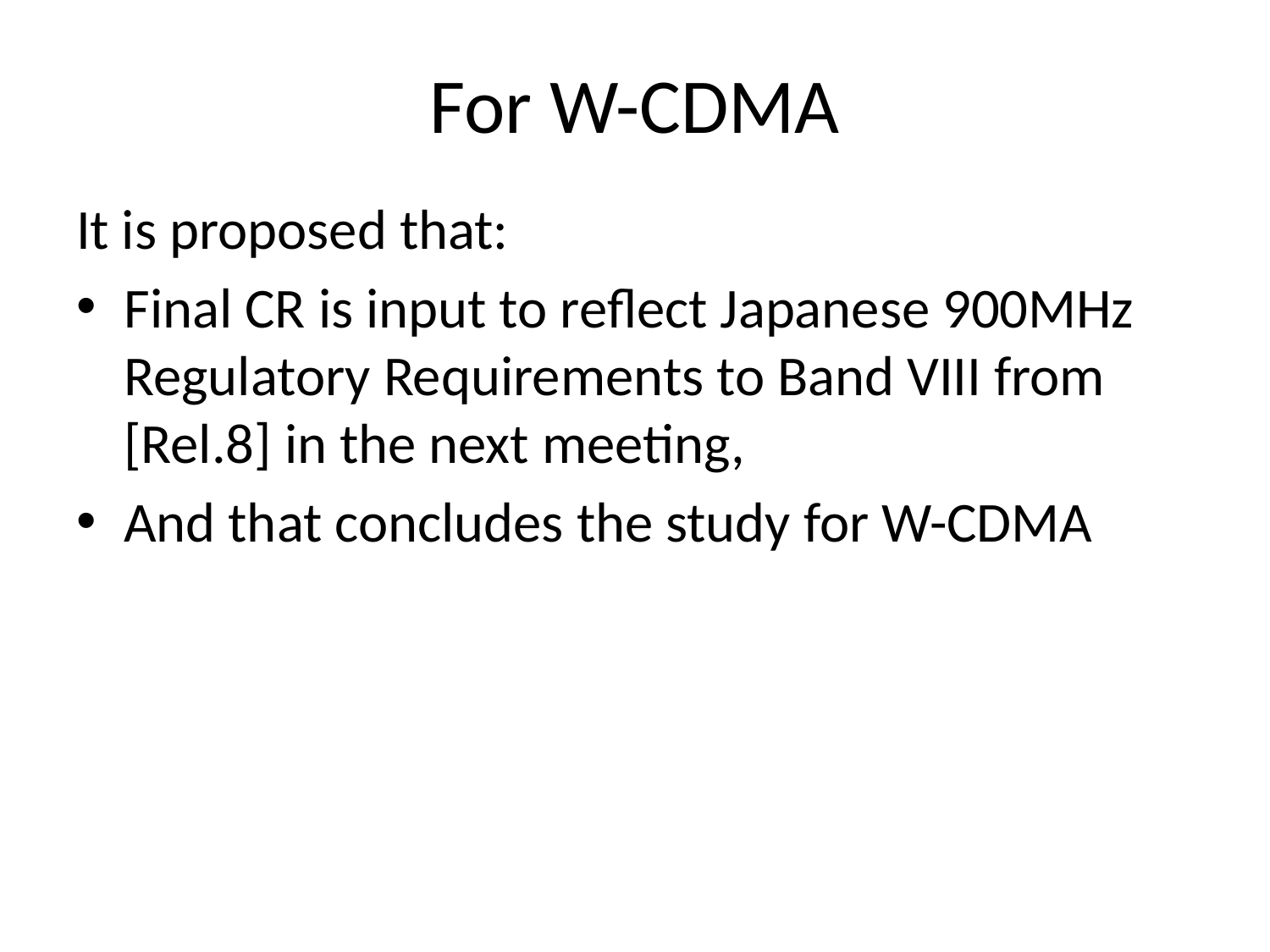

# For W-CDMA
It is proposed that:
Final CR is input to reflect Japanese 900MHz Regulatory Requirements to Band VIII from [Rel.8] in the next meeting,
And that concludes the study for W-CDMA